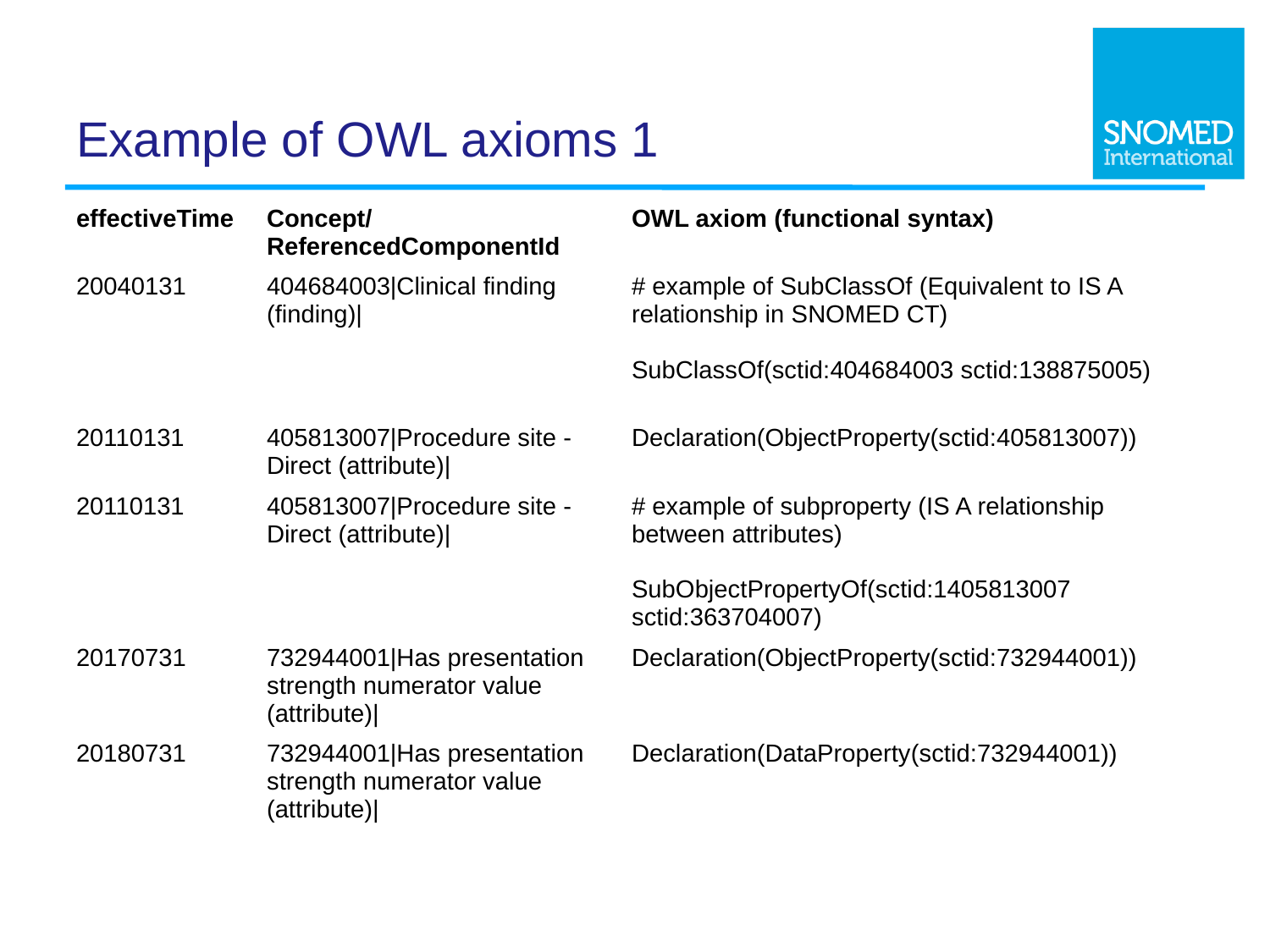

# Example of OWL axioms 1
| effectiveTime | Concept/ReferencedComponentId | OWL axiom (functional syntax) |
| --- | --- | --- |
| 20040131 | 404684003|Clinical finding (finding)| | # example of SubClassOf (Equivalent to IS A relationship in SNOMED CT) SubClassOf(sctid:404684003 sctid:138875005) |
| 20110131 | 405813007|Procedure site - Direct (attribute)| | Declaration(ObjectProperty(sctid:405813007)) |
| 20110131 | 405813007|Procedure site - Direct (attribute)| | # example of subproperty (IS A relationship between attributes) SubObjectPropertyOf(sctid:1405813007 sctid:363704007) |
| 20170731 | 732944001|Has presentation strength numerator value (attribute)| | Declaration(ObjectProperty(sctid:732944001)) |
| 20180731 | 732944001|Has presentation strength numerator value (attribute)| | Declaration(DataProperty(sctid:732944001)) |